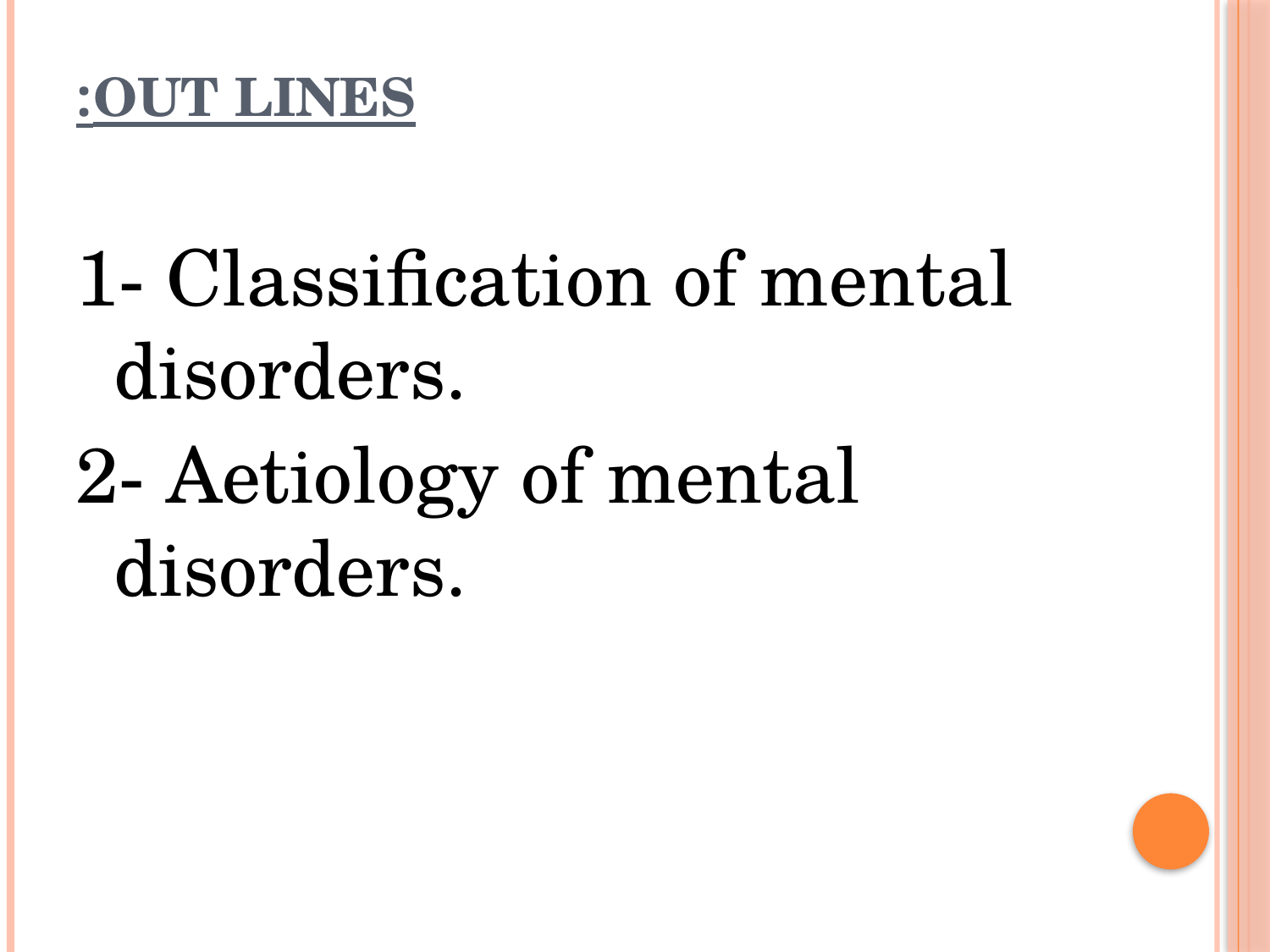

# Out lines:
1- Classification of mental disorders.
2- Aetiology of mental disorders.